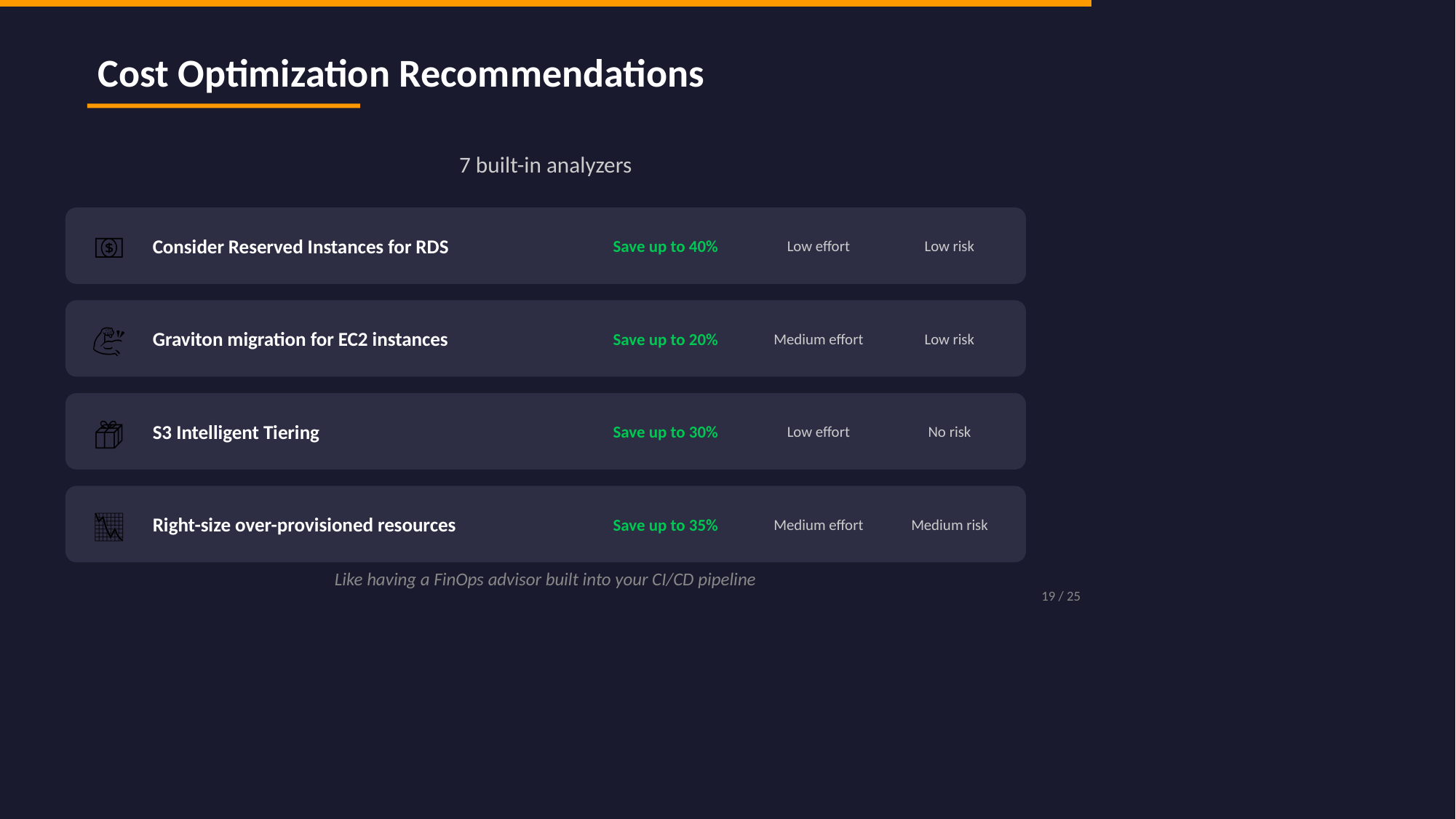

Cost Optimization Recommendations

7 built-in analyzers

💵
Consider Reserved Instances for RDS
Save up to 40%
Low effort
Low risk

💪
Graviton migration for EC2 instances
Save up to 20%
Medium effort
Low risk

📦
S3 Intelligent Tiering
Save up to 30%
Low effort
No risk

📉
Right-size over-provisioned resources
Save up to 35%
Medium effort
Medium risk
Like having a FinOps advisor built into your CI/CD pipeline
19 / 25